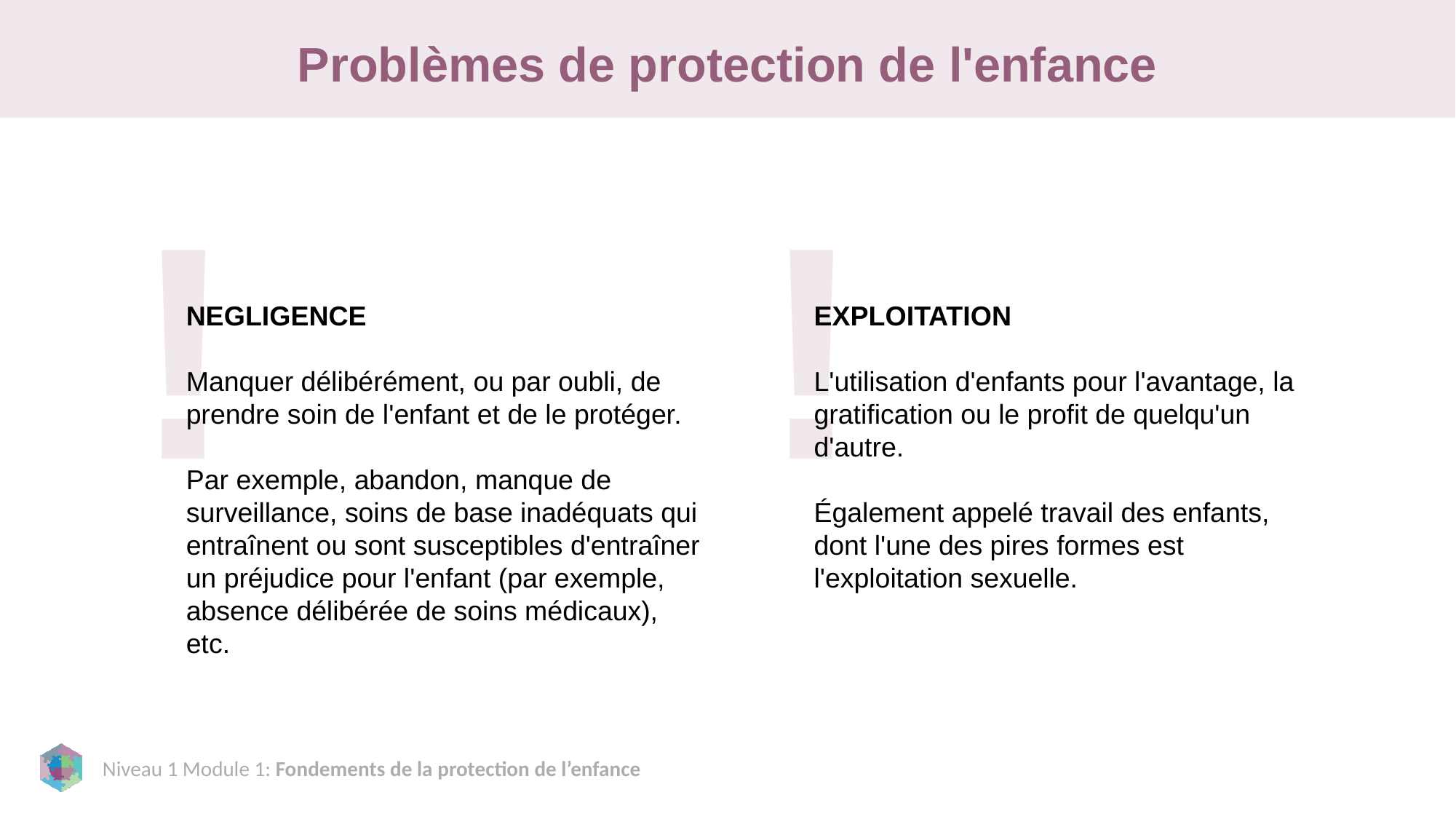

# Problèmes de protection de l'enfance
!
!
NEGLIGENCE

Manquer délibérément, ou par oubli, de prendre soin de l'enfant et de le protéger.

Par exemple, abandon, manque de surveillance, soins de base inadéquats qui entraînent ou sont susceptibles d'entraîner un préjudice pour l'enfant (par exemple, absence délibérée de soins médicaux), etc.
EXPLOITATION

L'utilisation d'enfants pour l'avantage, la gratification ou le profit de quelqu'un d'autre.

Également appelé travail des enfants, dont l'une des pires formes est l'exploitation sexuelle.